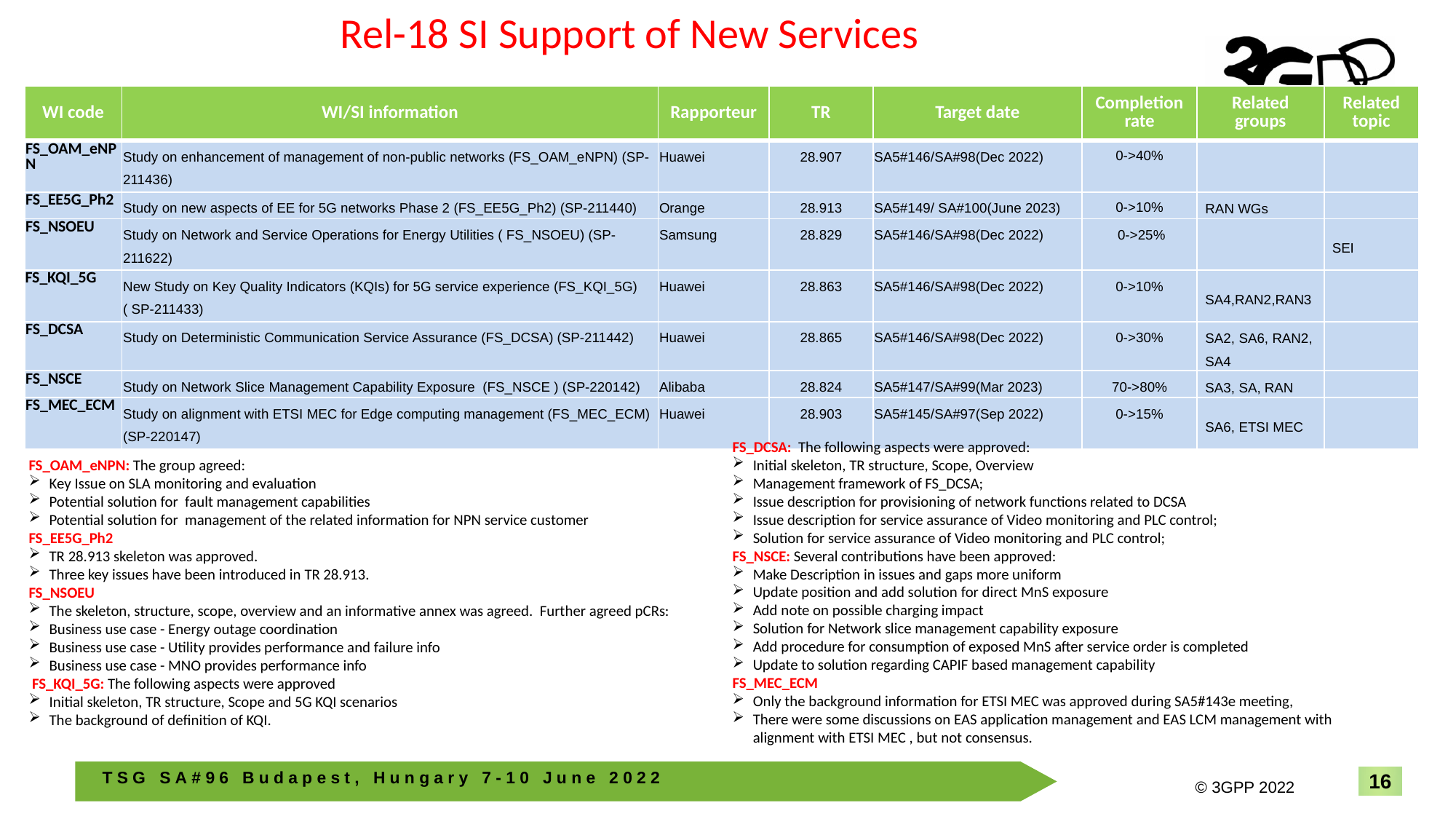

Rel-18 SI Support of New Services
| WI code | WI/SI information | Rapporteur | TR | Target date | Completion rate | Related groups | Related topic |
| --- | --- | --- | --- | --- | --- | --- | --- |
| FS\_OAM\_eNPN | Study on enhancement of management of non-public networks (FS\_OAM\_eNPN) (SP-211436) | Huawei | 28.907 | SA5#146/SA#98(Dec 2022) | 0->40% |  |  |
| FS\_EE5G\_Ph2 | Study on new aspects of EE for 5G networks Phase 2 (FS\_EE5G\_Ph2) (SP-211440) | Orange | 28.913 | SA5#149/ SA#100(June 2023) | 0->10% | RAN WGs |  |
| FS\_NSOEU | Study on Network and Service Operations for Energy Utilities ( FS\_NSOEU) (SP-211622) | Samsung | 28.829 | SA5#146/SA#98(Dec 2022) | 0->25% |  | SEI |
| FS\_KQI\_5G | New Study on Key Quality Indicators (KQIs) for 5G service experience (FS\_KQI\_5G) ( SP-211433) | Huawei | 28.863 | SA5#146/SA#98(Dec 2022) | 0->10% | SA4,RAN2,RAN3 |  |
| FS\_DCSA | Study on Deterministic Communication Service Assurance (FS\_DCSA) (SP-211442) | Huawei | 28.865 | SA5#146/SA#98(Dec 2022) | 0->30% | SA2, SA6, RAN2, SA4 |  |
| FS\_NSCE | Study on Network Slice Management Capability Exposure (FS\_NSCE ) (SP-220142) | Alibaba | 28.824 | SA5#147/SA#99(Mar 2023) | 70->80% | SA3, SA, RAN |  |
| FS\_MEC\_ECM | Study on alignment with ETSI MEC for Edge computing management (FS\_MEC\_ECM) (SP-220147) | Huawei | 28.903 | SA5#145/SA#97(Sep 2022) | 0->15% | SA6, ETSI MEC |  |
Working Progress
FS_DCSA:  The following aspects were approved:
Initial skeleton, TR structure, Scope, Overview
Management framework of FS_DCSA;
Issue description for provisioning of network functions related to DCSA
Issue description for service assurance of Video monitoring and PLC control;
Solution for service assurance of Video monitoring and PLC control;
FS_NSCE: Several contributions have been approved:
Make Description in issues and gaps more uniform
Update position and add solution for direct MnS exposure
Add note on possible charging impact
Solution for Network slice management capability exposure
Add procedure for consumption of exposed MnS after service order is completed
Update to solution regarding CAPIF based management capability
FS_MEC_ECM
Only the background information for ETSI MEC was approved during SA5#143e meeting,
There were some discussions on EAS application management and EAS LCM management with alignment with ETSI MEC , but not consensus.
FS_OAM_eNPN: The group agreed:
Key Issue on SLA monitoring and evaluation
Potential solution for  fault management capabilities
Potential solution for  management of the related information for NPN service customer
FS_EE5G_Ph2
TR 28.913 skeleton was approved.
Three key issues have been introduced in TR 28.913.
FS_NSOEU
The skeleton, structure, scope, overview and an informative annex was agreed.  Further agreed pCRs:
Business use case - Energy outage coordination
Business use case - Utility provides performance and failure info
Business use case - MNO provides performance info
 FS_KQI_5G: The following aspects were approved
Initial skeleton, TR structure, Scope and 5G KQI scenarios
The background of definition of KQI.